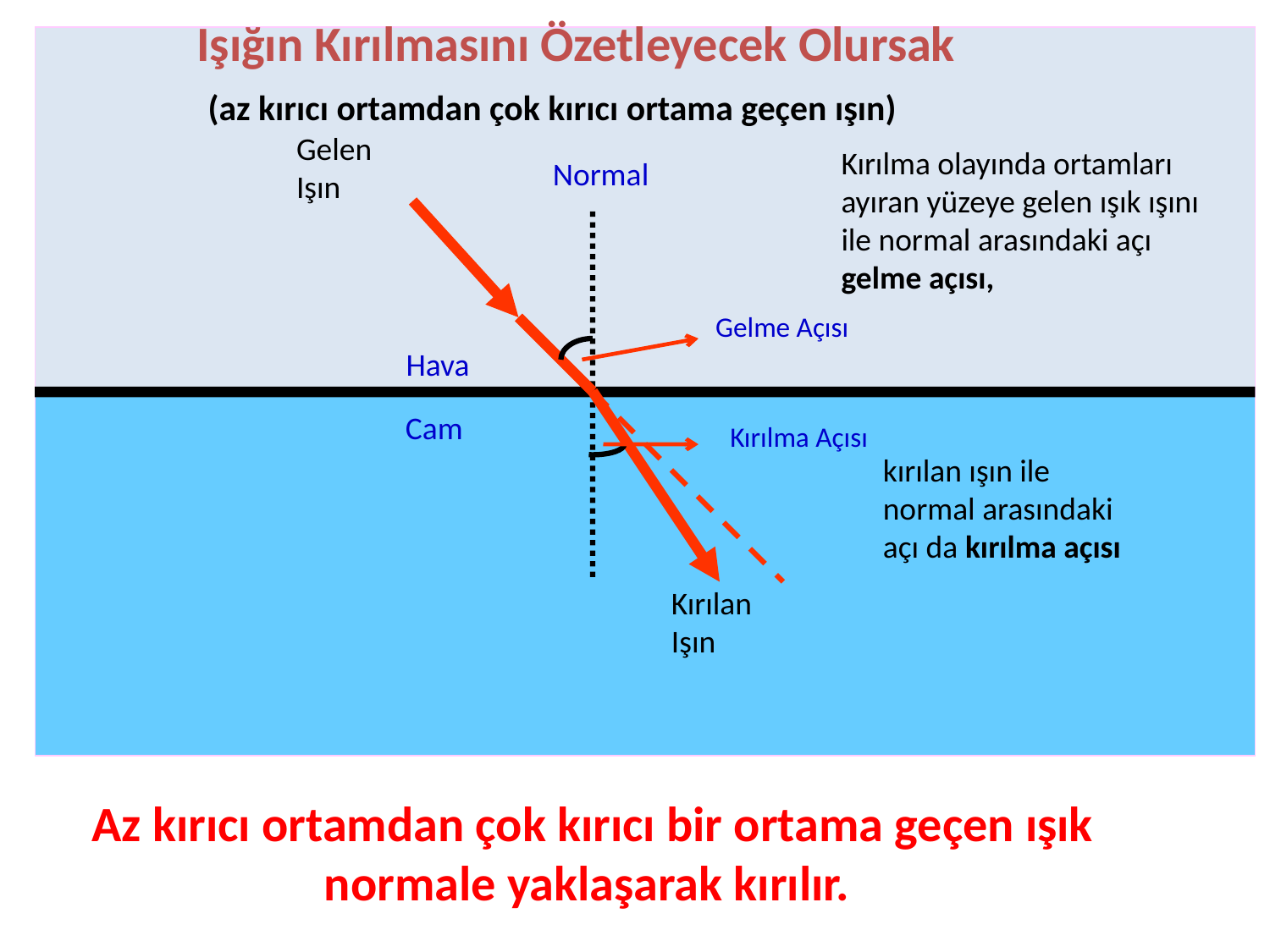

Işığın Kırılmasını Özetleyecek Olursak
 (az kırıcı ortamdan çok kırıcı ortama geçen ışın)

Gelen
Işın
Kırılma olayında ortamları ayıran yüzeye gelen ışık ışını ile normal arasındaki açı gelme açısı,
Normal

Gelme Açısı
Hava

Cam
Kırılma Açısı

kırılan ışın ile normal arasındaki açı da kırılma açısı
Kırılan
Işın
Az kırıcı ortamdan çok kırıcı bir ortama geçen ışık normale yaklaşarak kırılır.